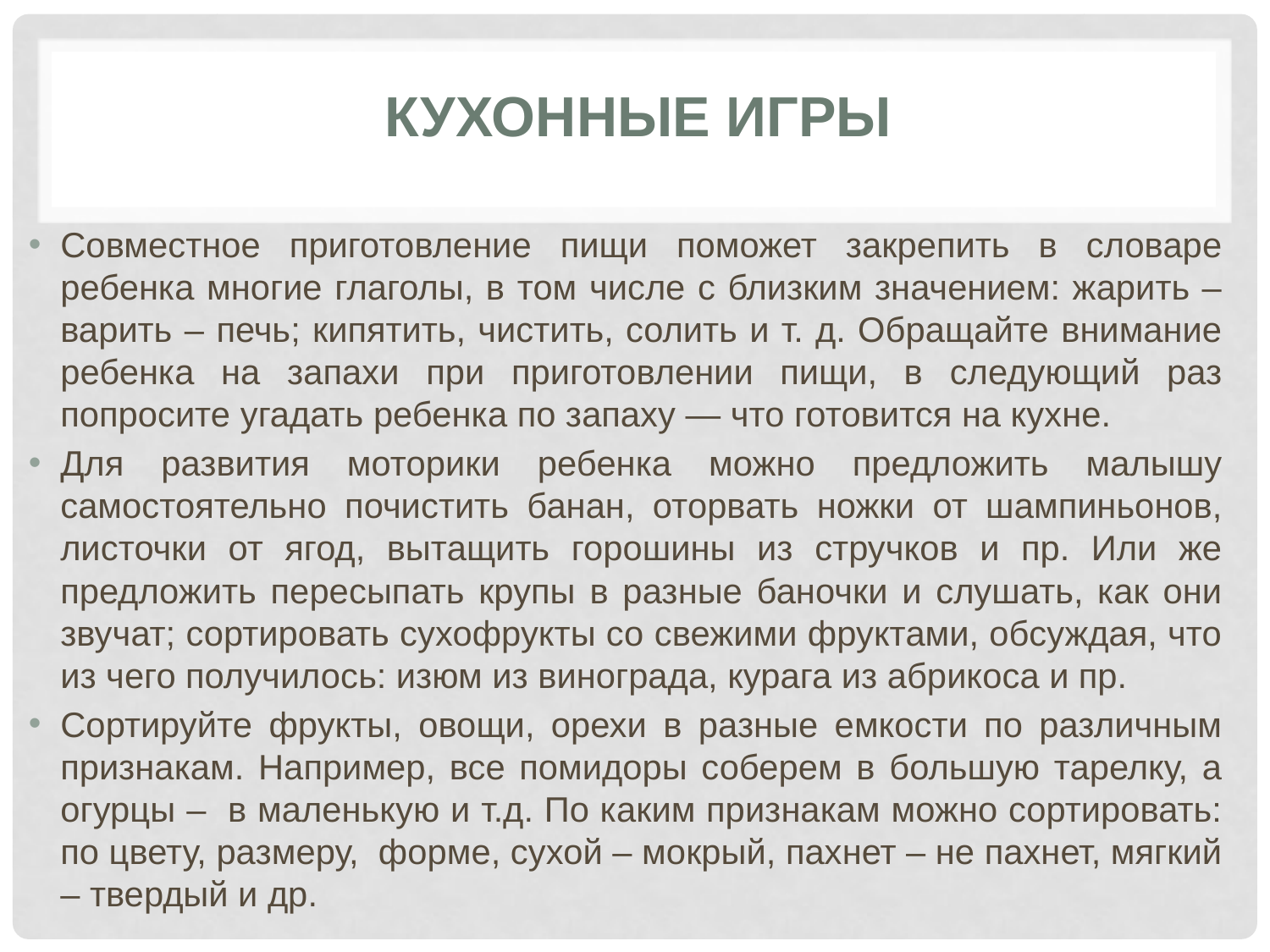

# Кухонные игры
Совместное приготовление пищи поможет закрепить в словаре ребенка многие глаголы, в том числе с близким значением: жарить – варить – печь; кипятить, чистить, солить и т. д. Обращайте внимание ребенка на запахи при приготовлении пищи, в следующий раз попросите угадать ребенка по запаху — что готовится на кухне.
Для развития моторики ребенка можно предложить малышу самостоятельно почистить банан, оторвать ножки от шампиньонов, листочки от ягод, вытащить горошины из стручков и пр. Или же предложить пересыпать крупы в разные баночки и слушать, как они звучат; сортировать сухофрукты со свежими фруктами, обсуждая, что из чего получилось: изюм из винограда, курага из абрикоса и пр.
Сортируйте фрукты, овощи, орехи в разные емкости по различным признакам. Например, все помидоры соберем в большую тарелку, а огурцы –  в маленькую и т.д. По каким признакам можно сортировать: по цвету, размеру,  форме, сухой – мокрый, пахнет – не пахнет, мягкий – твердый и др.